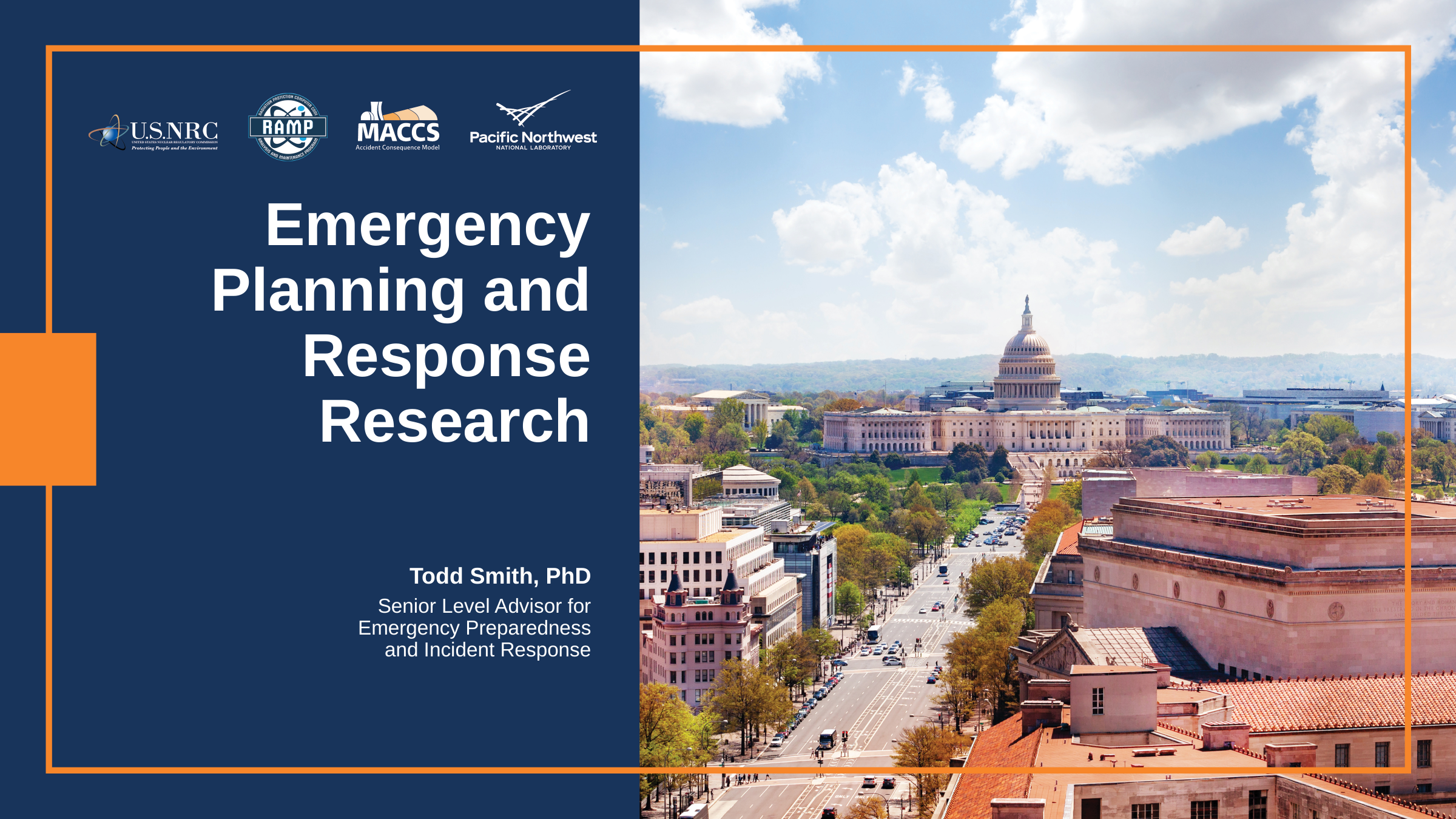

# Emergency Planning and Response Research
Todd Smith, PhD
Senior Level Advisor for Emergency Preparedness and Incident Response